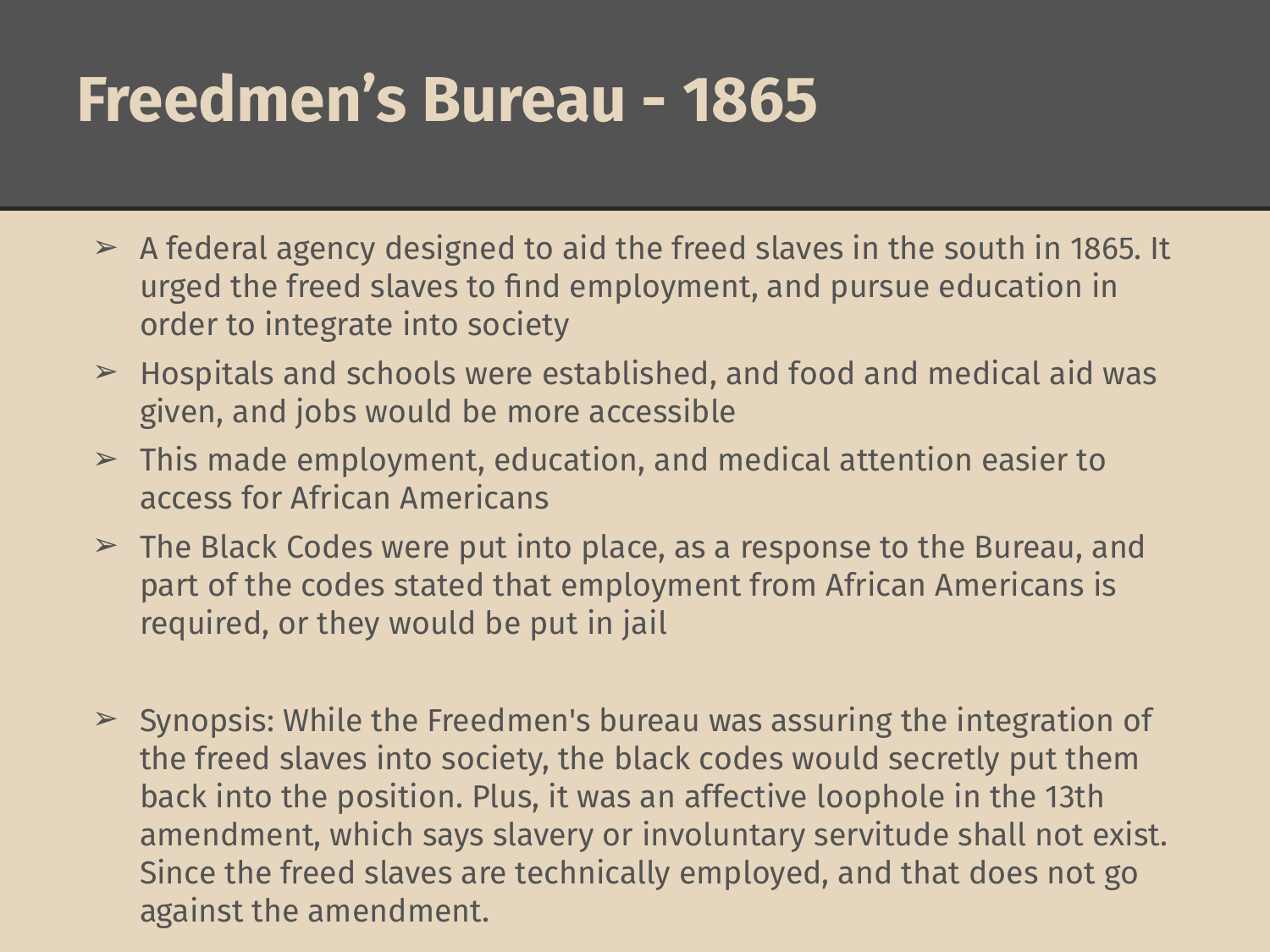

# Freedmen’s Bureau - 1865
A federal agency designed to aid the freed slaves in the south in 1865. It urged the freed slaves to find employment, and pursue education in order to integrate into society
Hospitals and schools were established, and food and medical aid was given, and jobs would be more accessible
This made employment, education, and medical attention easier to access for African Americans
The Black Codes were put into place, as a response to the Bureau, and part of the codes stated that employment from African Americans is required, or they would be put in jail

Synopsis: While the Freedmen's bureau was assuring the integration of the freed slaves into society, the black codes would secretly put them back into the position. Plus, it was an affective loophole in the 13th amendment, which says slavery or involuntary servitude shall not exist. Since the freed slaves are technically employed, and that does not go against the amendment.